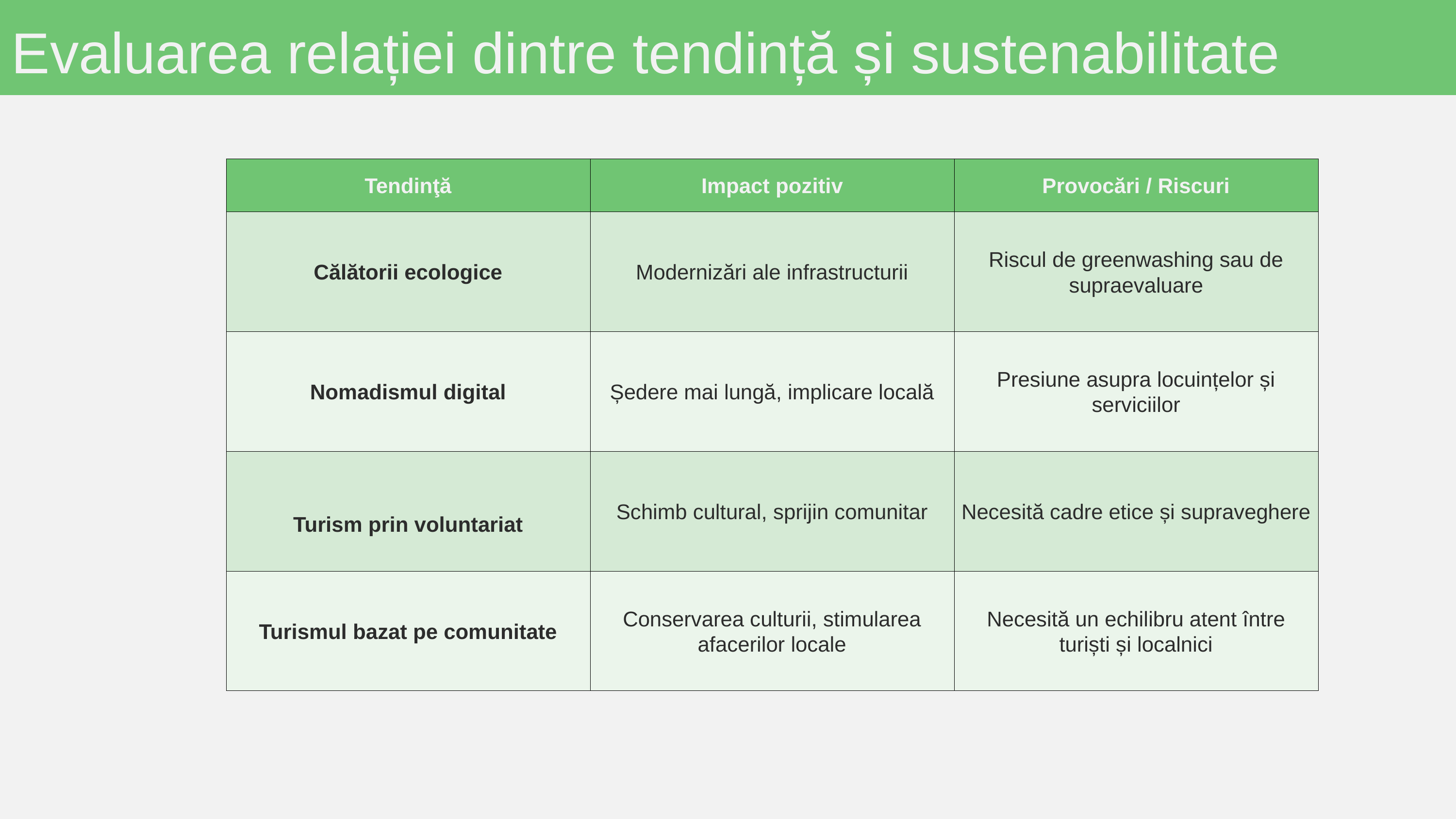

Evaluarea relației dintre tendință și sustenabilitate
| Tendinţă | Impact pozitiv | Provocări / Riscuri |
| --- | --- | --- |
| Călătorii ecologice | Modernizări ale infrastructurii | Riscul de greenwashing sau de supraevaluare |
| Nomadismul digital | Ședere mai lungă, implicare locală | Presiune asupra locuințelor și serviciilor |
| Turism prin voluntariat | Schimb cultural, sprijin comunitar | Necesită cadre etice și supraveghere |
| Turismul bazat pe comunitate | Conservarea culturii, stimularea afacerilor locale | Necesită un echilibru atent între turiști și localnici |